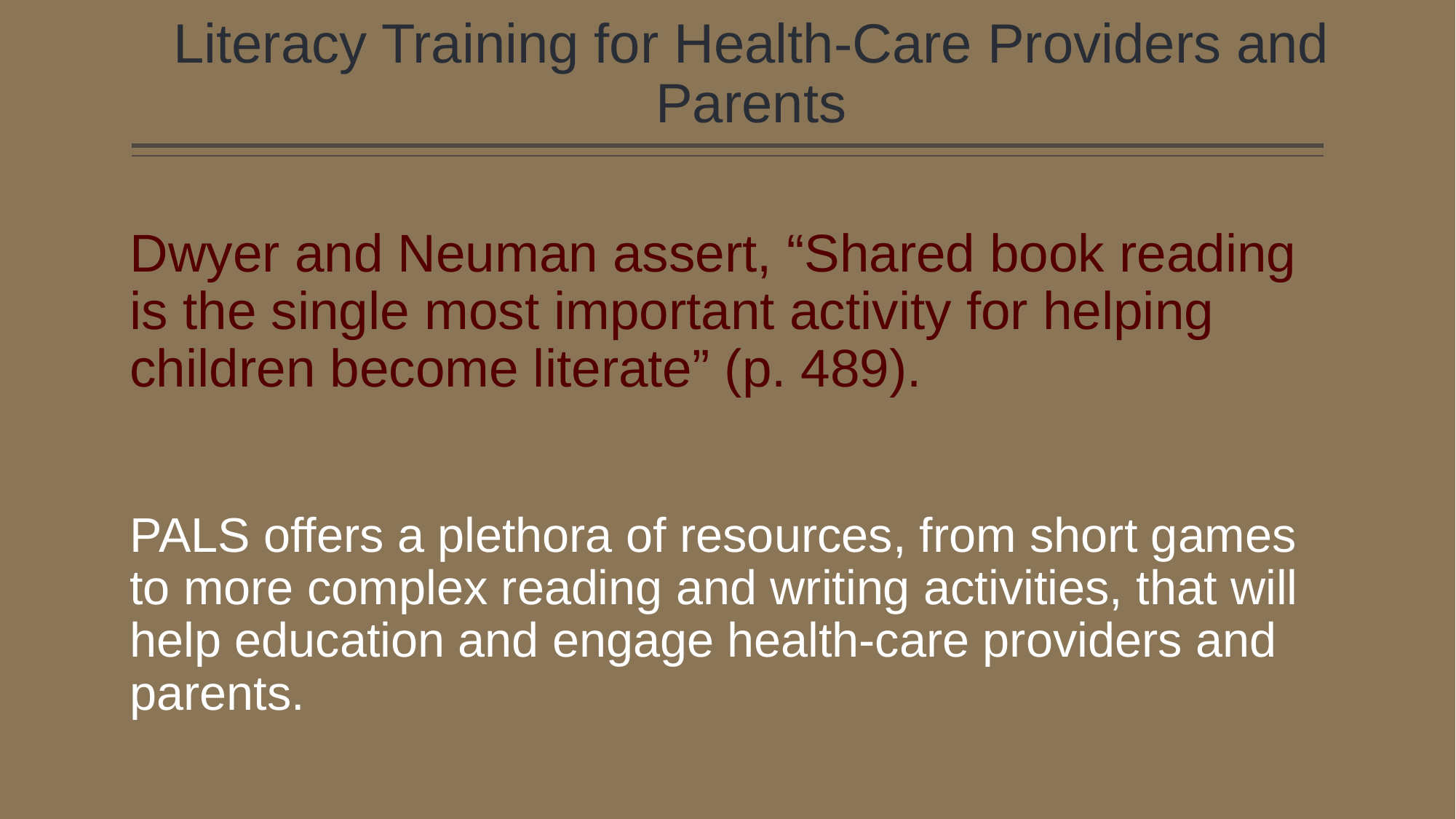

# Literacy Training for Health-Care Providers and Parents
Dwyer and Neuman assert, “Shared book reading is the single most important activity for helping children become literate” (p. 489).

PALS offers a plethora of resources, from short games to more complex reading and writing activities, that will help education and engage health-care providers and parents.